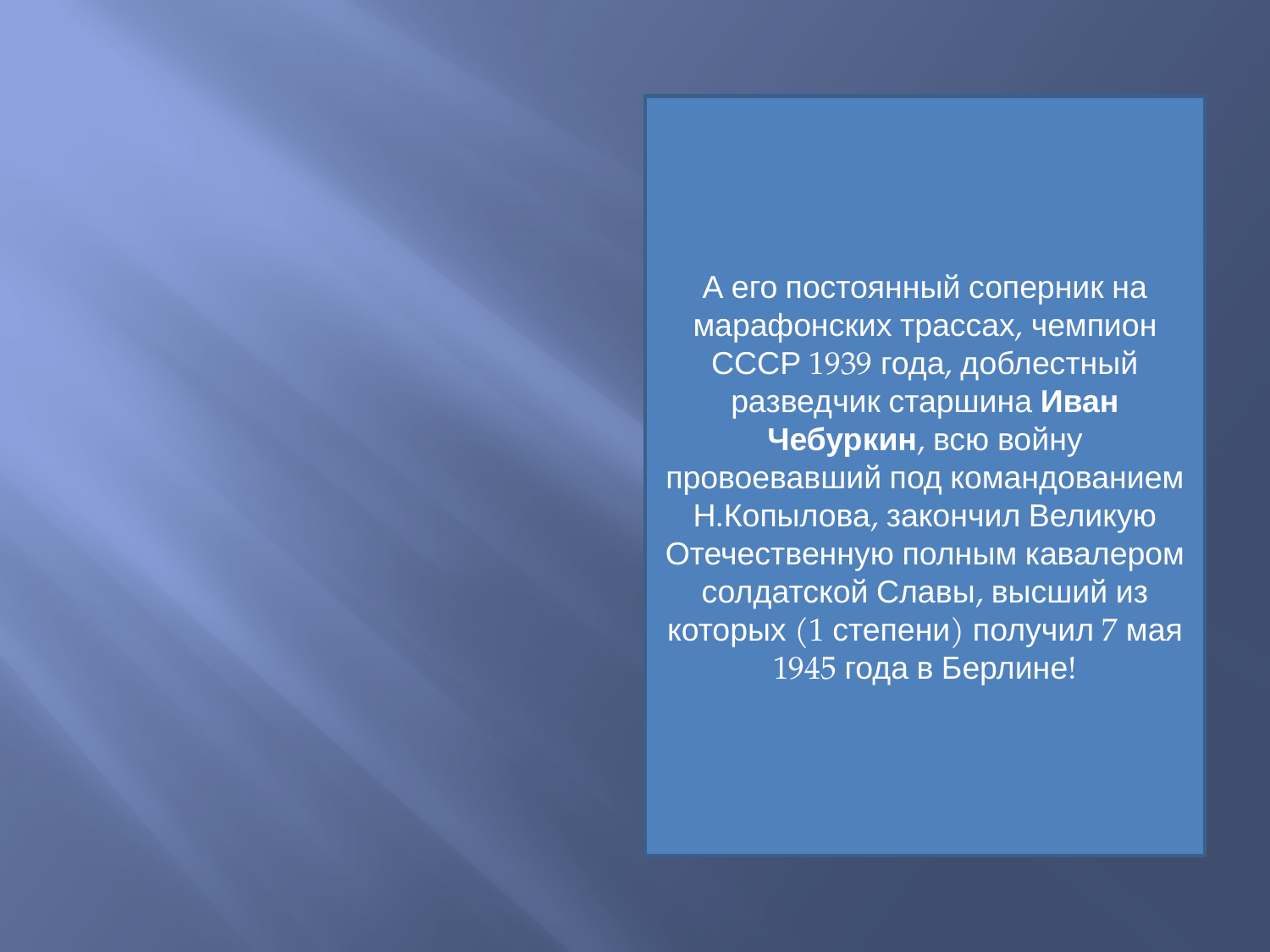

А его постоянный соперник на марафонских трассах, чемпион СССР 1939 года, доблестный разведчик старшина Иван Чебуркин, всю войну провоевавший под командованием Н.Копылова, закончил Великую Отечественную полным кавалером солдатской Славы, высший из которых (1 степени) получил 7 мая 1945 года в Берлине!